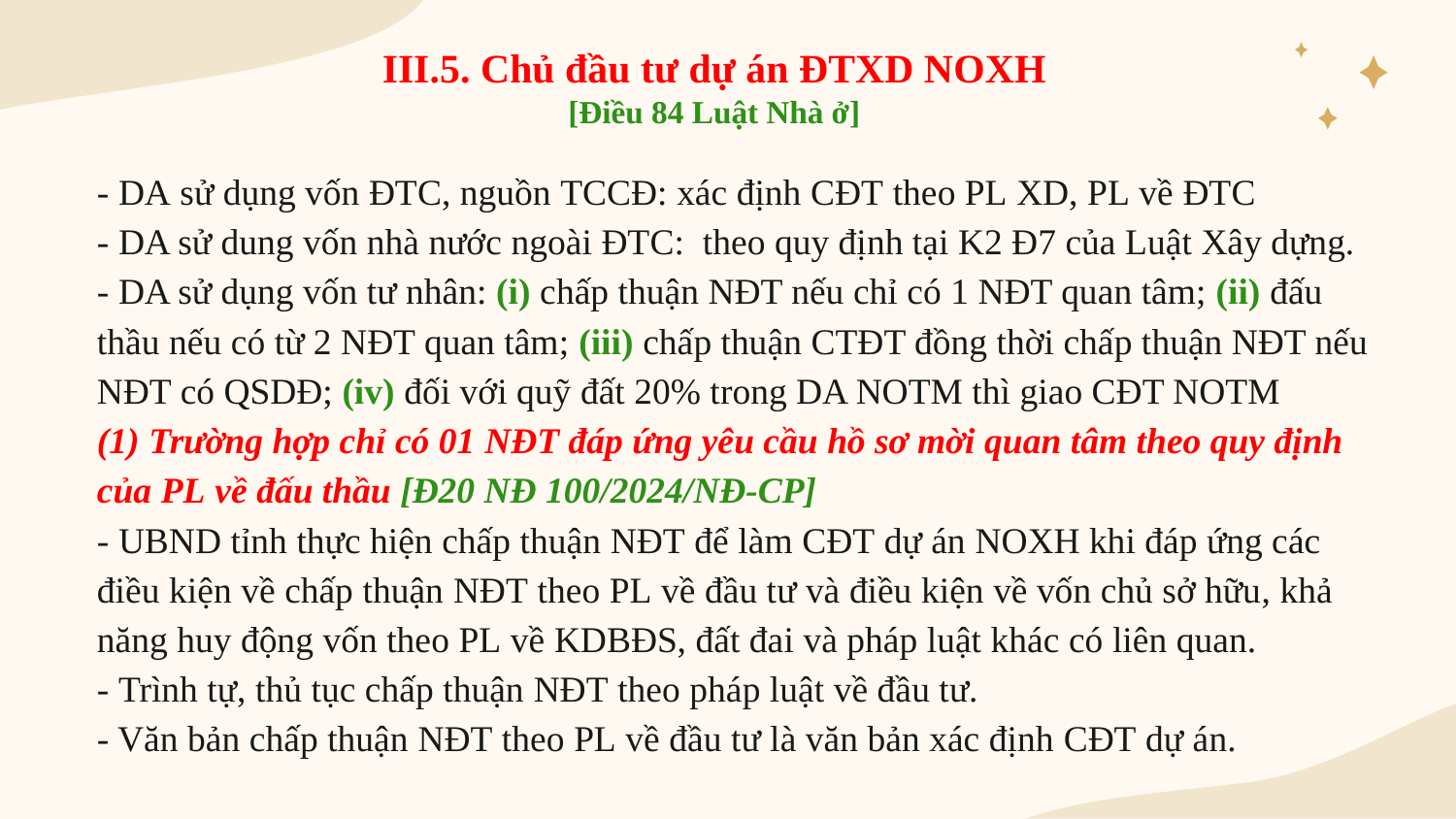

III.5. Chủ đầu tư dự án ĐTXD NOXH
[Điều 84 Luật Nhà ở]

# - DA sử dụng vốn ĐTC, nguồn TCCĐ: xác định CĐT theo PL XD, PL về ĐTC - DA sử dung vốn nhà nước ngoài ĐTC:  theo quy định tại K2 Đ7 của Luật Xây dựng. - DA sử dụng vốn tư nhân: (i) chấp thuận NĐT nếu chỉ có 1 NĐT quan tâm; (ii) đấu thầu nếu có từ 2 NĐT quan tâm; (iii) chấp thuận CTĐT đồng thời chấp thuận NĐT nếu NĐT có QSDĐ; (iv) đối với quỹ đất 20% trong DA NOTM thì giao CĐT NOTM (1) Trường hợp chỉ có 01 NĐT đáp ứng yêu cầu hồ sơ mời quan tâm theo quy định của PL về đấu thầu [Đ20 NĐ 100/2024/NĐ-CP] - UBND tỉnh thực hiện chấp thuận NĐT để làm CĐT dự án NOXH khi đáp ứng các điều kiện về chấp thuận NĐT theo PL về đầu tư và điều kiện về vốn chủ sở hữu, khả năng huy động vốn theo PL về KDBĐS, đất đai và pháp luật khác có liên quan. - Trình tự, thủ tục chấp thuận NĐT theo pháp luật về đầu tư. - Văn bản chấp thuận NĐT theo PL về đầu tư là văn bản xác định CĐT dự án.